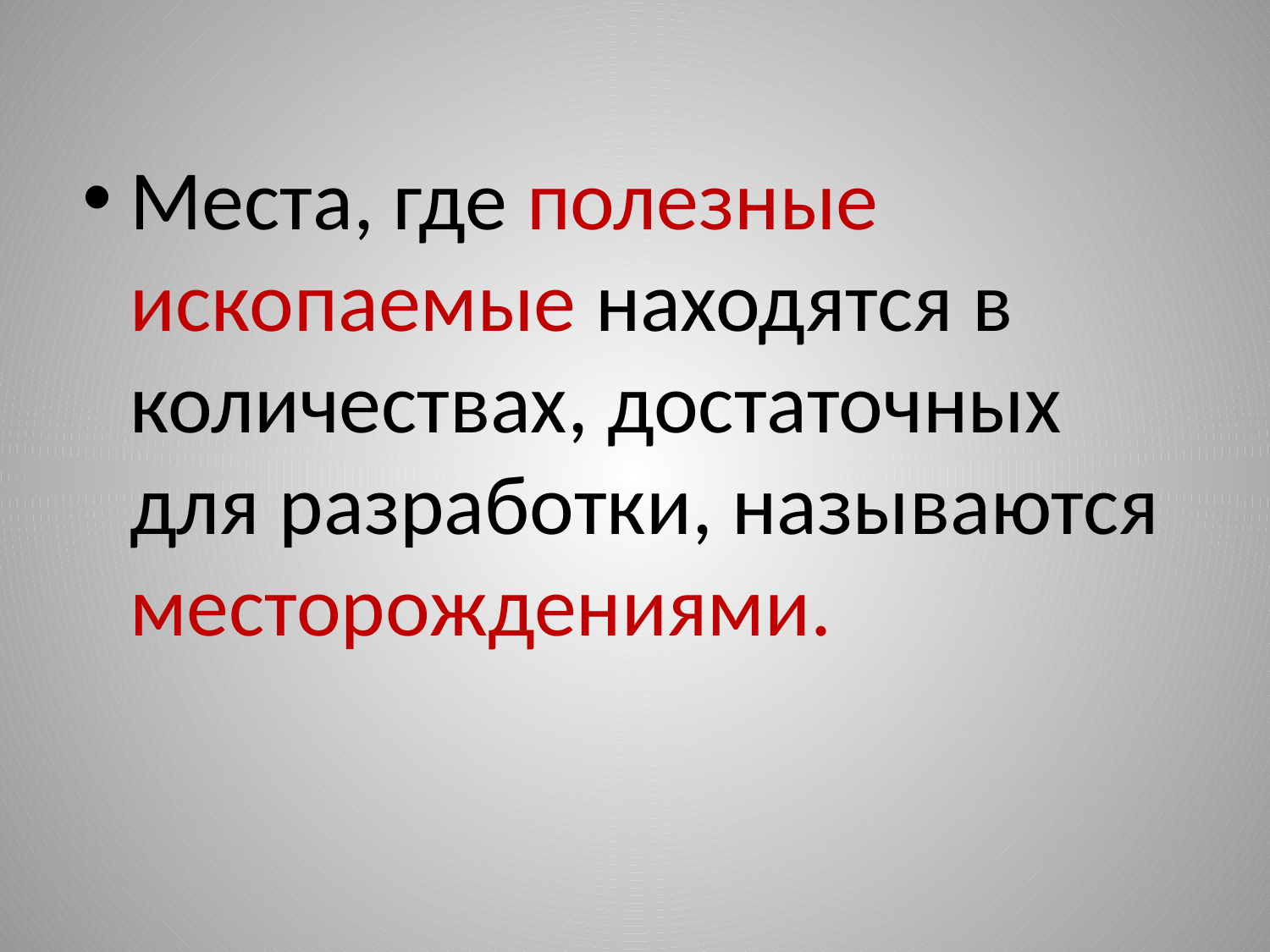

Места, где полезные ископаемые находятся в количествах, достаточных для разработки, называются месторождениями.